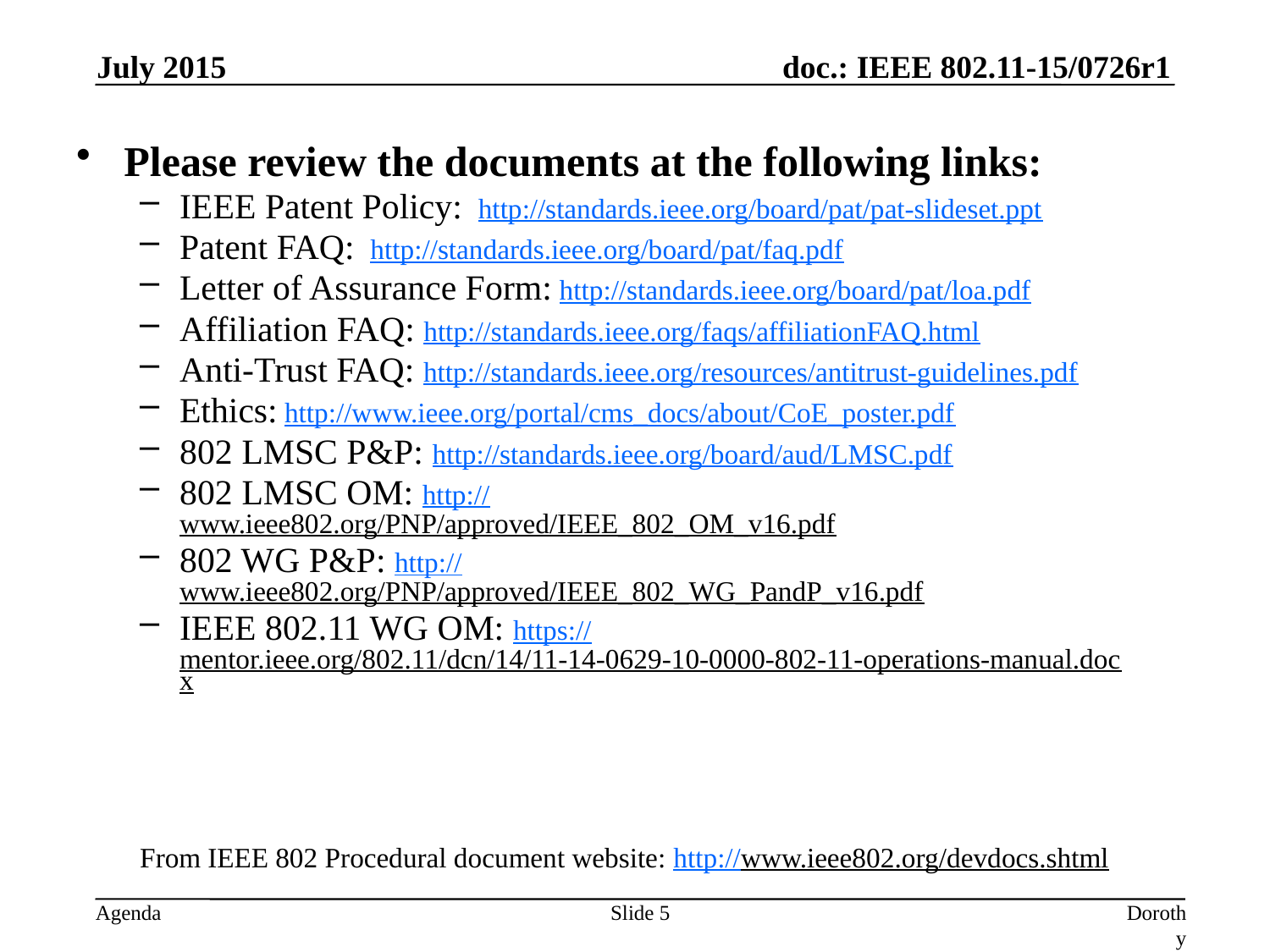

July 2015
Please review the documents at the following links:
IEEE Patent Policy:  http://standards.ieee.org/board/pat/pat-slideset.ppt
Patent FAQ:  http://standards.ieee.org/board/pat/faq.pdf
Letter of Assurance Form: http://standards.ieee.org/board/pat/loa.pdf
Affiliation FAQ: http://standards.ieee.org/faqs/affiliationFAQ.html
Anti-Trust FAQ: http://standards.ieee.org/resources/antitrust-guidelines.pdf
Ethics: http://www.ieee.org/portal/cms_docs/about/CoE_poster.pdf
802 LMSC P&P: http://standards.ieee.org/board/aud/LMSC.pdf
802 LMSC OM: http://www.ieee802.org/PNP/approved/IEEE_802_OM_v16.pdf
802 WG P&P: http://www.ieee802.org/PNP/approved/IEEE_802_WG_PandP_v16.pdf
IEEE 802.11 WG OM: https://mentor.ieee.org/802.11/dcn/14/11-14-0629-10-0000-802-11-operations-manual.docx

From IEEE 802 Procedural document website: http://www.ieee802.org/devdocs.shtml
Slide 5
Dorothy Stanley, HP-Aruba Networks